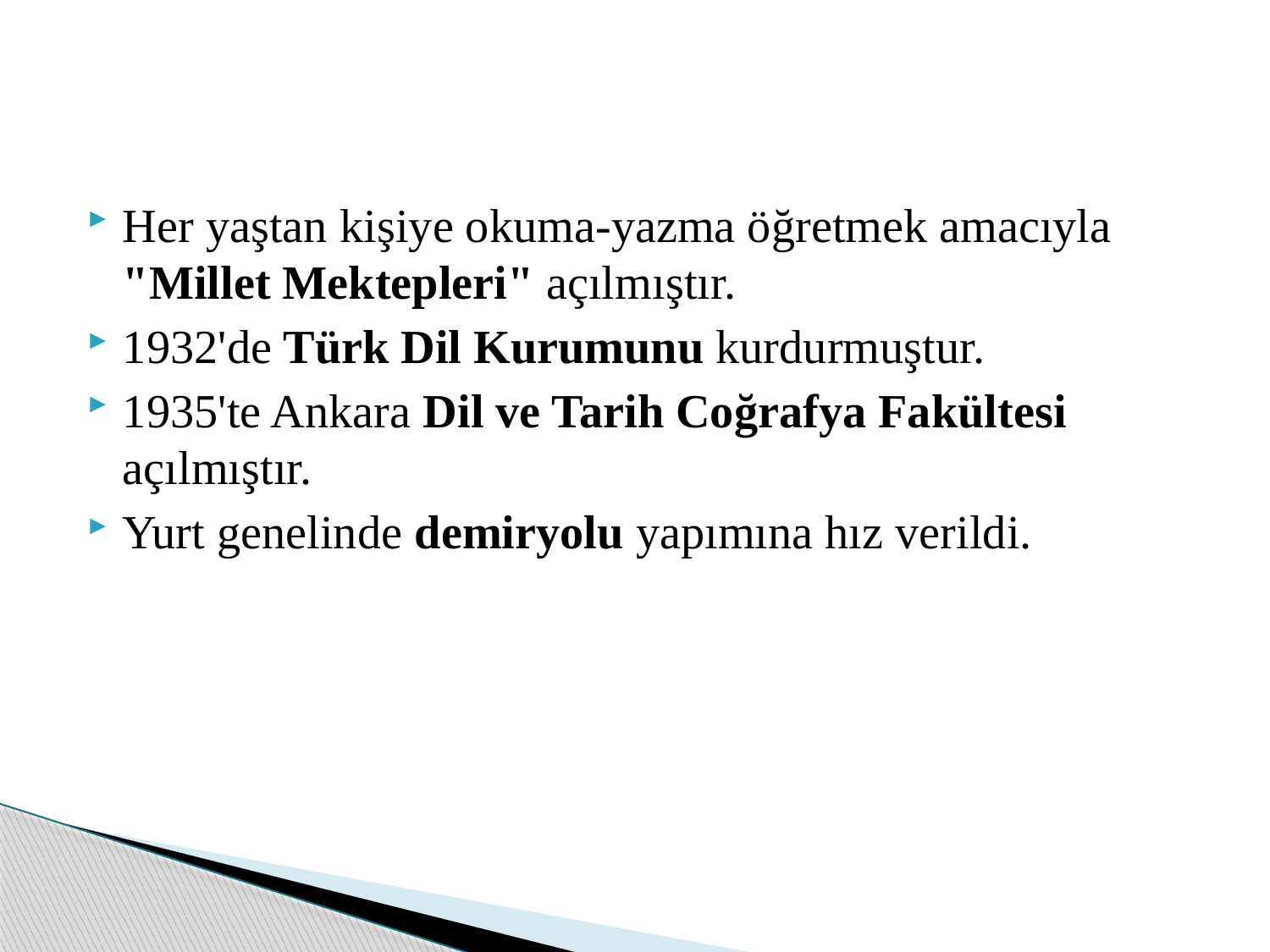

Her yaştan kişiye okuma-yazma öğretmek amacıyla "Millet Mektepleri" açılmıştır.
1932'de Türk Dil Kurumunu kurdurmuştur.
1935'te Ankara Dil ve Tarih Coğrafya Fakültesi açılmıştır.
Yurt genelinde demiryolu yapımına hız verildi.